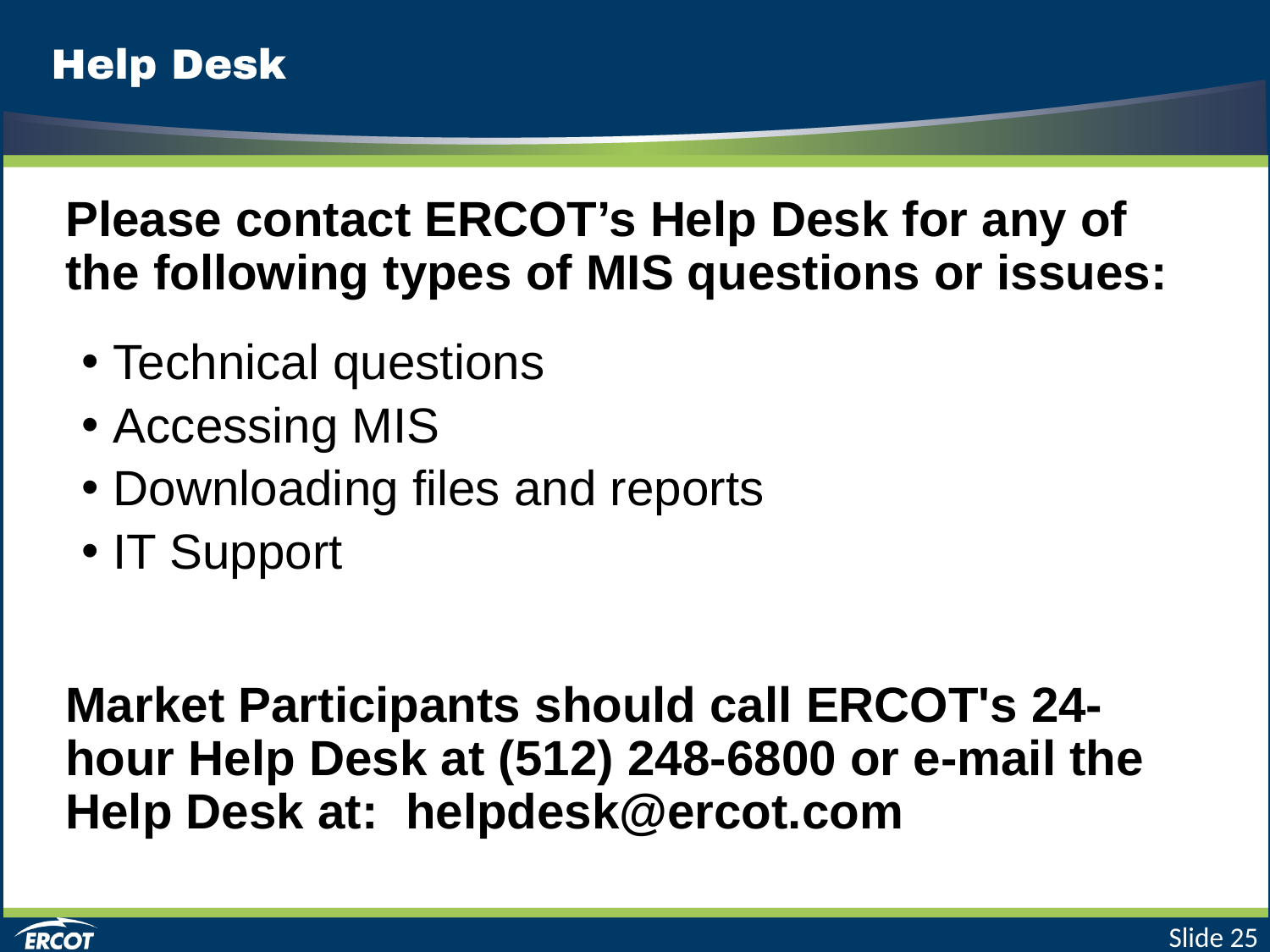

# Help Desk
Please contact ERCOT’s Help Desk for any of the following types of MIS questions or issues:

Technical questions
Accessing MIS
Downloading files and reports
IT Support

Market Participants should call ERCOT's 24-hour Help Desk at (512) 248-6800 or e-mail the Help Desk at:  helpdesk@ercot.com